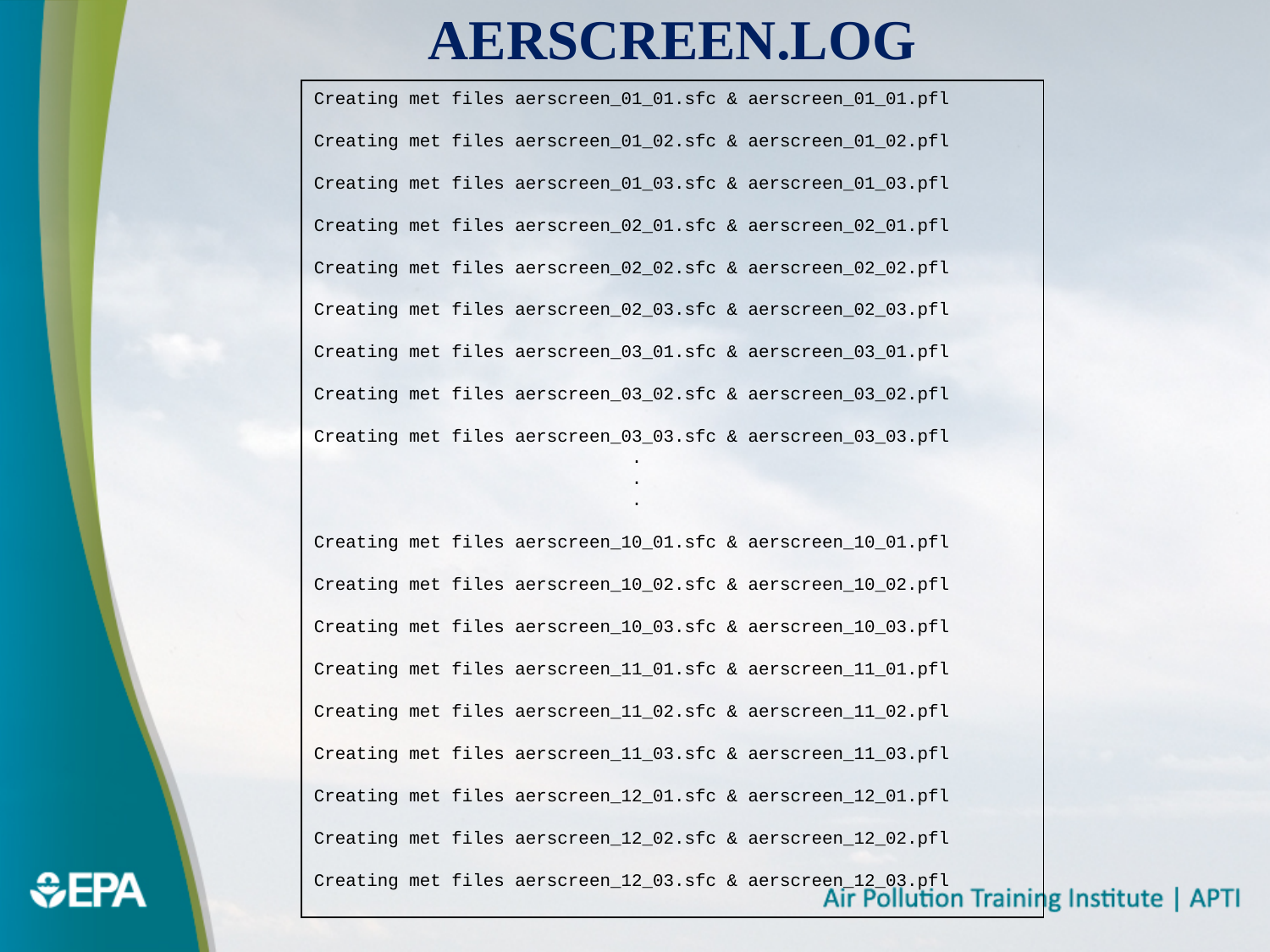

# AERSCREEN.LOG
Creating met files aerscreen_01_01.sfc & aerscreen_01_01.pfl

Creating met files aerscreen_01_02.sfc & aerscreen_01_02.pfl

Creating met files aerscreen_01_03.sfc & aerscreen_01_03.pfl

Creating met files aerscreen_02_01.sfc & aerscreen_02_01.pfl

Creating met files aerscreen_02_02.sfc & aerscreen_02_02.pfl

Creating met files aerscreen_02_03.sfc & aerscreen_02_03.pfl

Creating met files aerscreen_03_01.sfc & aerscreen_03_01.pfl

Creating met files aerscreen_03_02.sfc & aerscreen_03_02.pfl

Creating met files aerscreen_03_03.sfc & aerscreen_03_03.pfl
                              .
                              .
                              .

Creating met files aerscreen_10_01.sfc & aerscreen_10_01.pfl

Creating met files aerscreen_10_02.sfc & aerscreen_10_02.pfl

Creating met files aerscreen_10_03.sfc & aerscreen_10_03.pfl

Creating met files aerscreen_11_01.sfc & aerscreen_11_01.pfl

Creating met files aerscreen_11_02.sfc & aerscreen_11_02.pfl

Creating met files aerscreen_11_03.sfc & aerscreen_11_03.pfl

Creating met files aerscreen_12_01.sfc & aerscreen_12_01.pfl

Creating met files aerscreen_12_02.sfc & aerscreen_12_02.pfl

Creating met files aerscreen_12_03.sfc & aerscreen_12_03.pfl